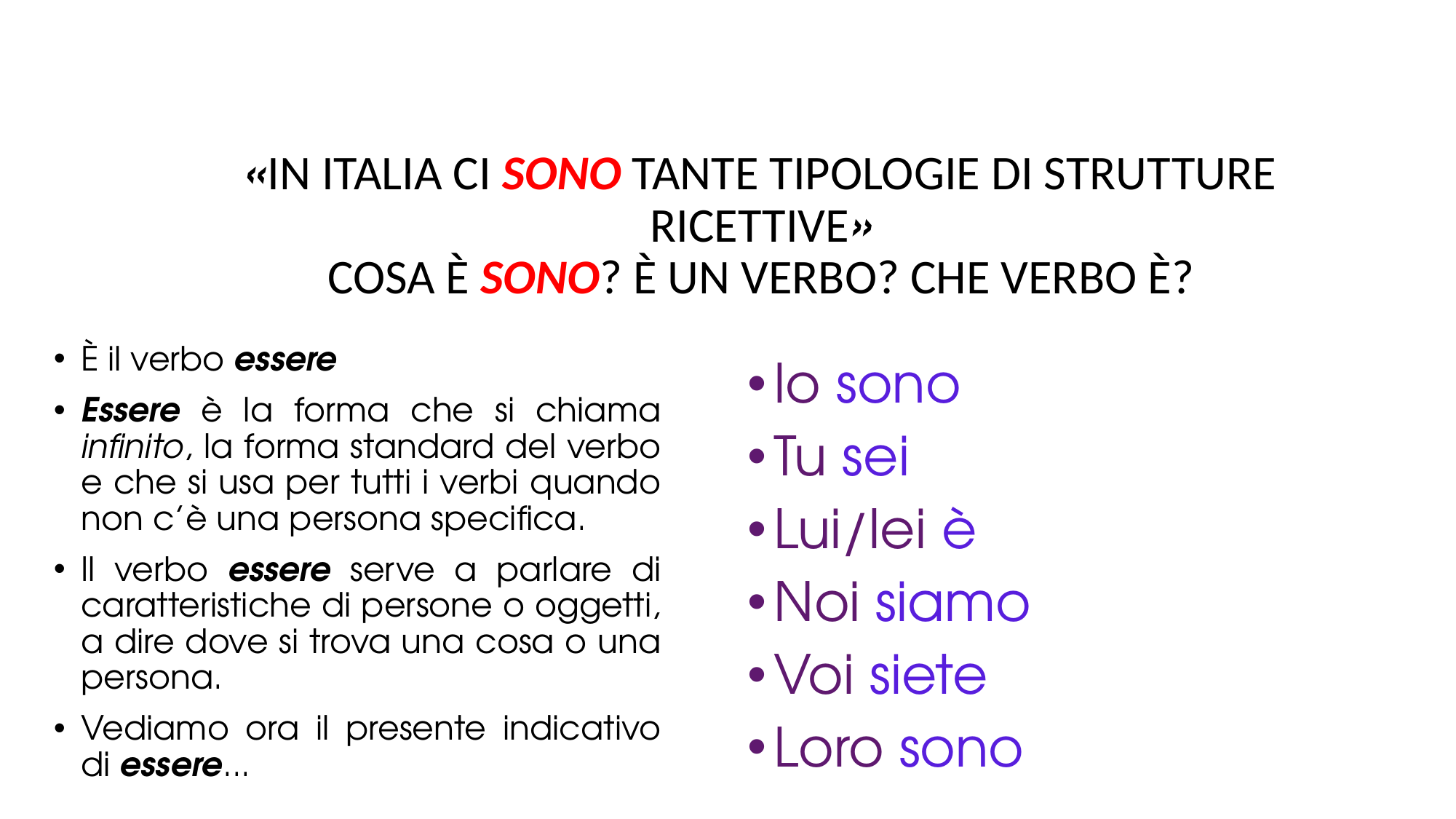

# «In Italia ci sono tante tipologie di strutture ricettive» Cosa è sono? È un verbo? Che verbo è?
È il verbo essere
Essere è la forma che si chiama infinito, la forma standard del verbo e che si usa per tutti i verbi quando non c’è una persona specifica.
Il verbo essere serve a parlare di caratteristiche di persone o oggetti, a dire dove si trova una cosa o una persona.
Vediamo ora il presente indicativo di essere...
Io sono
Tu sei
Lui/lei è
Noi siamo
Voi siete
Loro sono